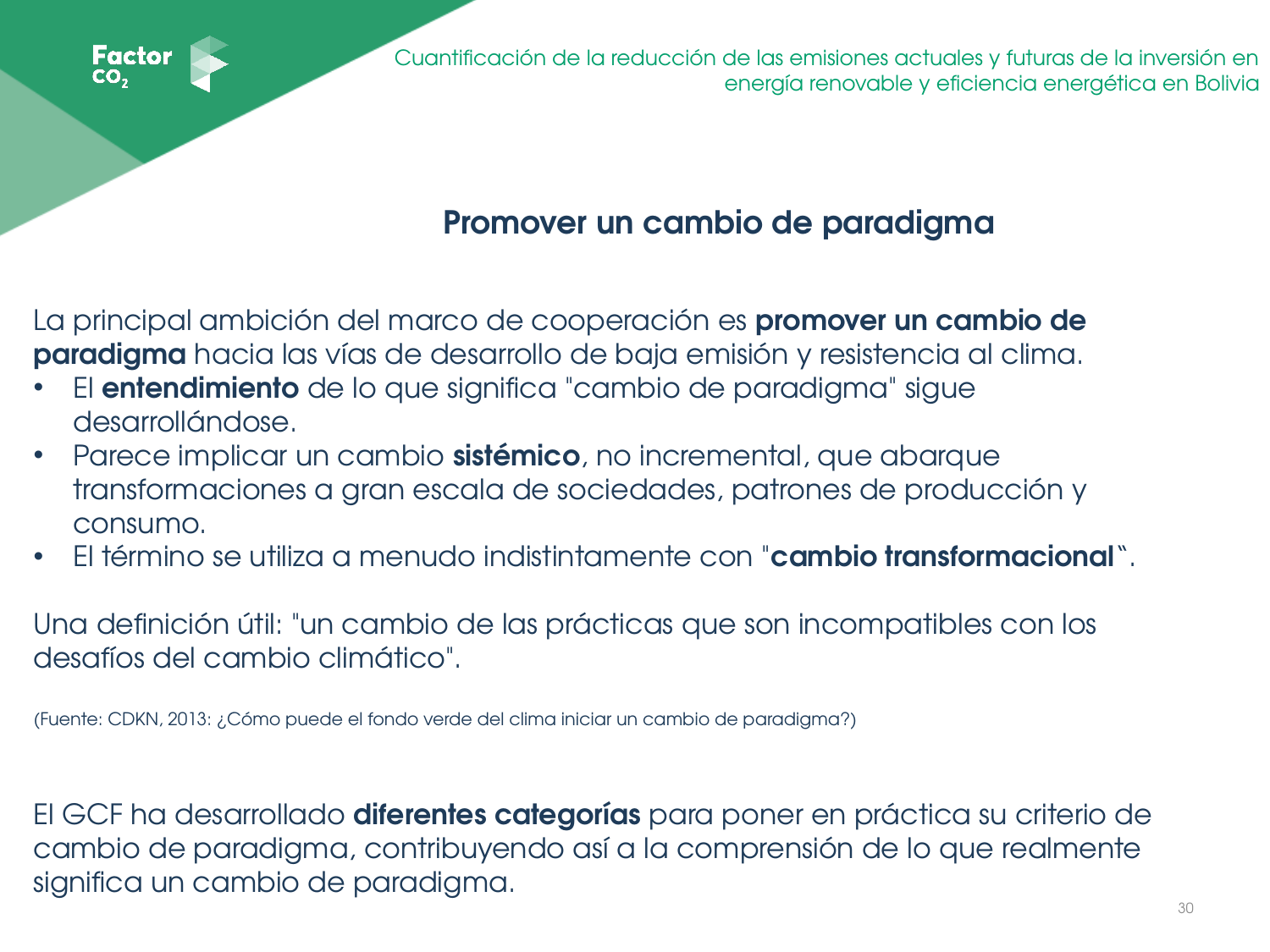

Promover un cambio de paradigma
La principal ambición del marco de cooperación es promover un cambio de paradigma hacia las vías de desarrollo de baja emisión y resistencia al clima.
El entendimiento de lo que significa "cambio de paradigma" sigue desarrollándose.
Parece implicar un cambio sistémico, no incremental, que abarque transformaciones a gran escala de sociedades, patrones de producción y consumo.
El término se utiliza a menudo indistintamente con "cambio transformacional“.

Una definición útil: "un cambio de las prácticas que son incompatibles con los desafíos del cambio climático".

(Fuente: CDKN, 2013: ¿Cómo puede el fondo verde del clima iniciar un cambio de paradigma?)

El GCF ha desarrollado diferentes categorías para poner en práctica su criterio de cambio de paradigma, contribuyendo así a la comprensión de lo que realmente significa un cambio de paradigma.
30